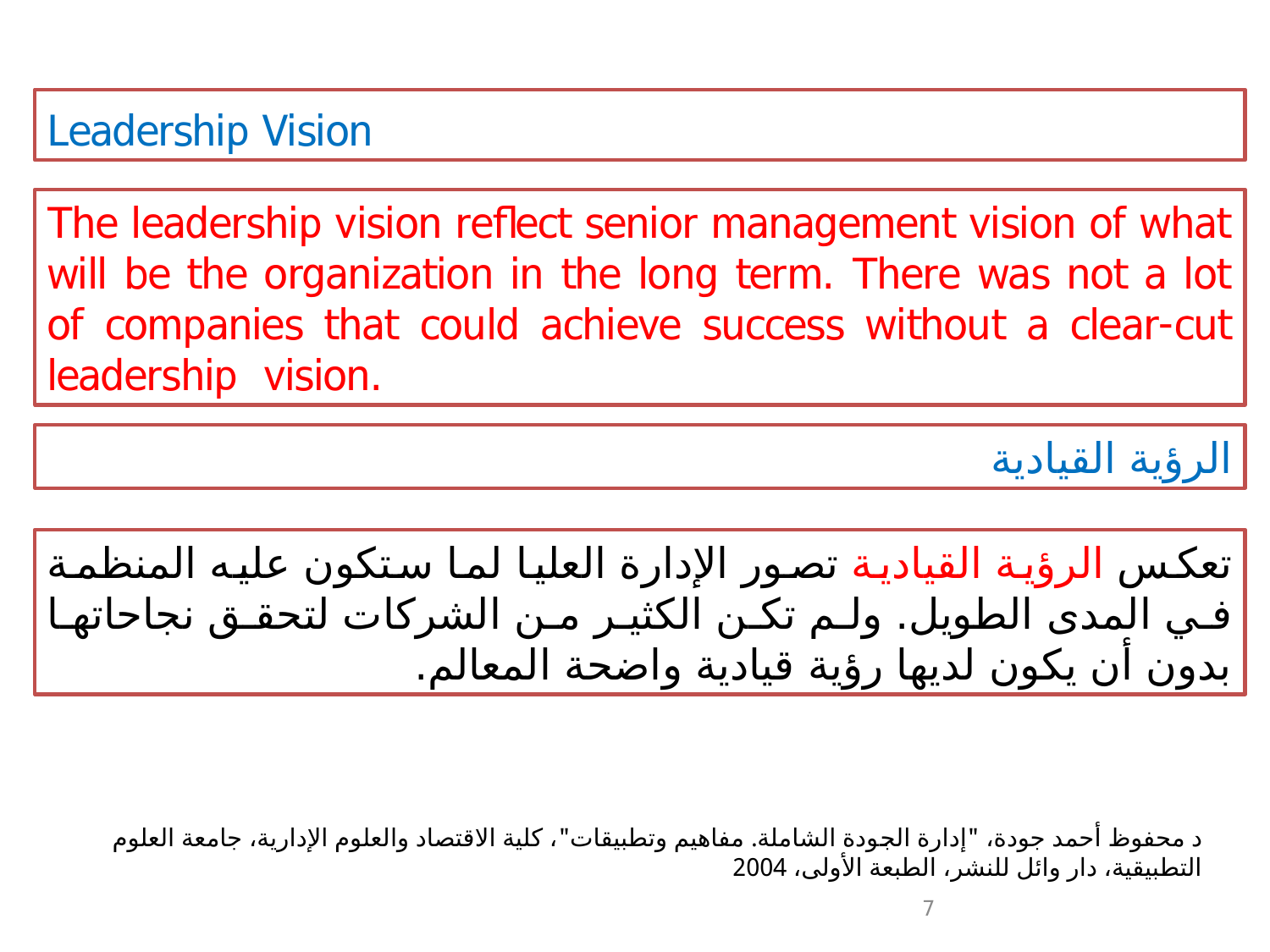

Leadership Vision
The leadership vision reflect senior management vision of what will be the organization in the long term. There was not a lot of companies that could achieve success without a clear-cut leadership  vision.
الرؤية القيادية
تعكس الرؤية القيادية تصور الإدارة العليا لما ستكون عليه المنظمة في المدى الطويل. ولم تكن الكثير من الشركات لتحقق نجاحاتها بدون أن يكون لديها رؤية قيادية واضحة المعالم.
د محفوظ أحمد جودة، "إدارة الجودة الشاملة. مفاهيم وتطبيقات"، كلية الاقتصاد والعلوم الإدارية، جامعة العلوم التطبيقية، دار وائل للنشر، الطبعة الأولى، 2004
7